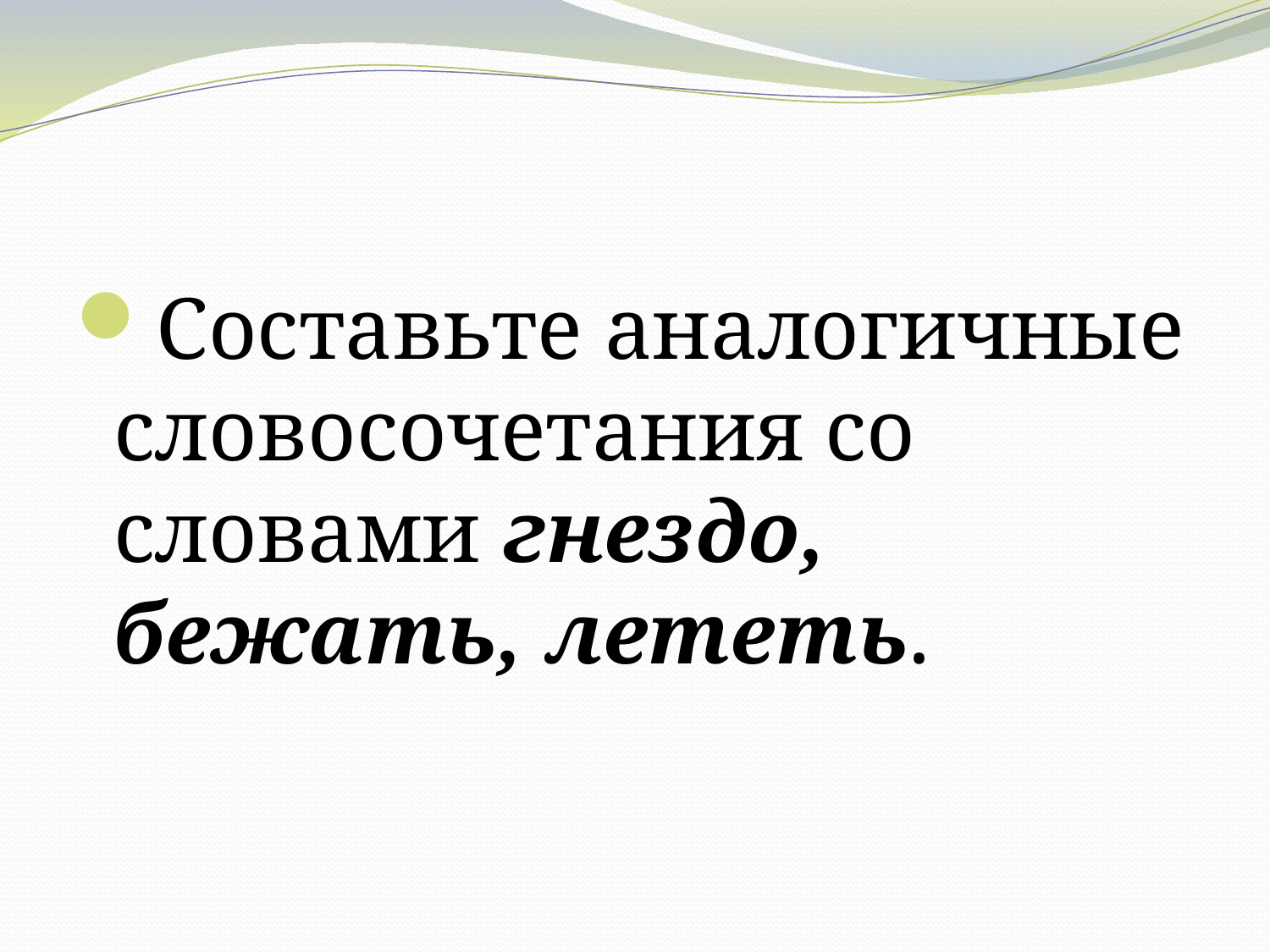

#
Составьте аналогичные словосочетания со словами гнездо, бежать, лететь.